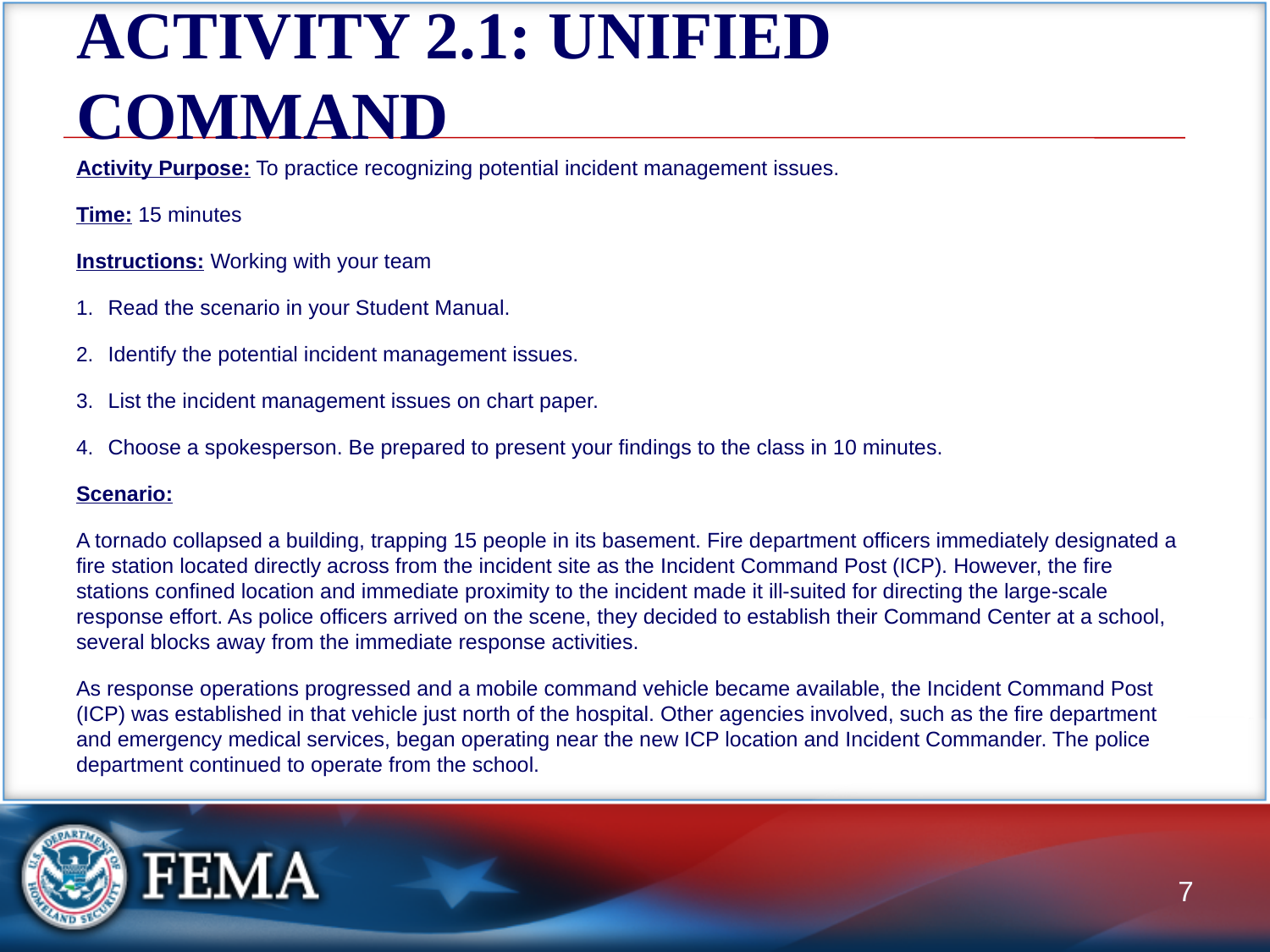

# ACTIVITY 2.1: UNIFIED COMMAND
Activity Purpose: To practice recognizing potential incident management issues.
Time: 15 minutes
Instructions: Working with your team
Read the scenario in your Student Manual.
Identify the potential incident management issues.
List the incident management issues on chart paper.
Choose a spokesperson. Be prepared to present your findings to the class in 10 minutes.
Scenario:
A tornado collapsed a building, trapping 15 people in its basement. Fire department officers immediately designated a fire station located directly across from the incident site as the Incident Command Post (ICP). However, the fire stations confined location and immediate proximity to the incident made it ill-suited for directing the large-scale response effort. As police officers arrived on the scene, they decided to establish their Command Center at a school, several blocks away from the immediate response activities.
As response operations progressed and a mobile command vehicle became available, the Incident Command Post (ICP) was established in that vehicle just north of the hospital. Other agencies involved, such as the fire department and emergency medical services, began operating near the new ICP location and Incident Commander. The police department continued to operate from the school.
7